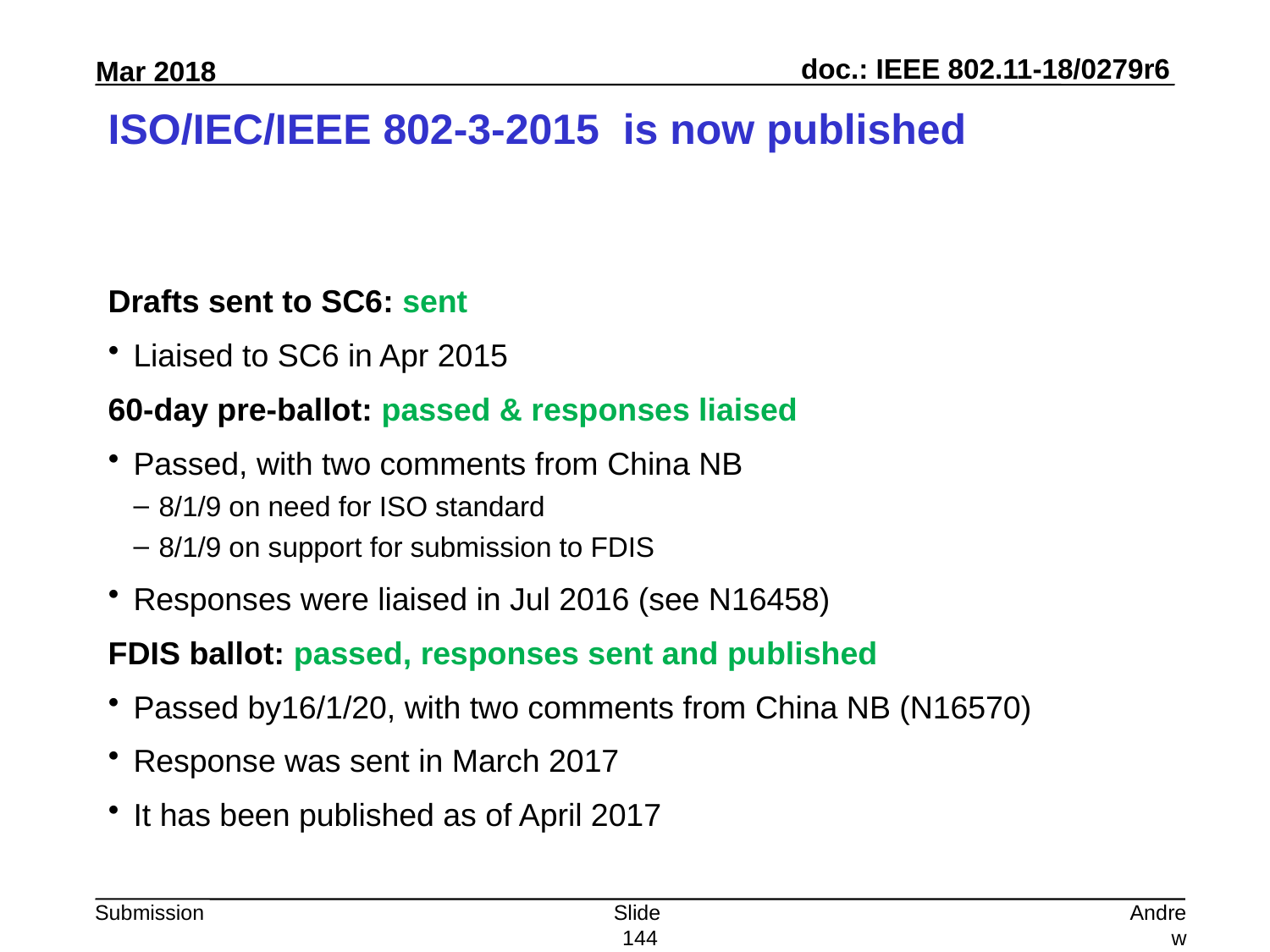

# ISO/IEC/IEEE 802-3-2015  is now published
Drafts sent to SC6: sent
Liaised to SC6 in Apr 2015
60-day pre-ballot: passed & responses liaised
Passed, with two comments from China NB
8/1/9 on need for ISO standard
8/1/9 on support for submission to FDIS
Responses were liaised in Jul 2016 (see N16458)
FDIS ballot: passed, responses sent and published
Passed by16/1/20, with two comments from China NB (N16570)
Response was sent in March 2017
It has been published as of April 2017

Slide 144
Andrew Myles, Cisco